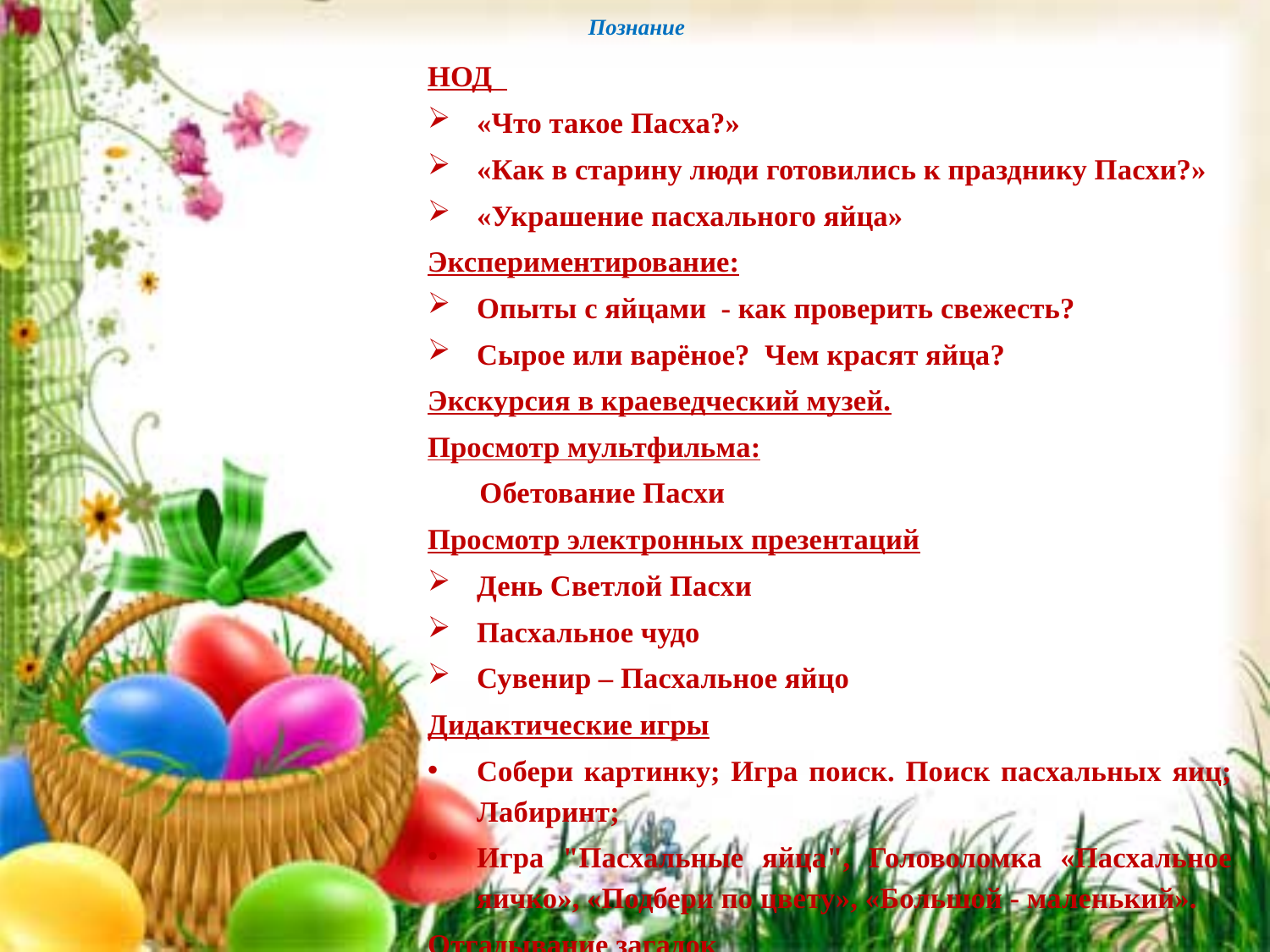

# Познание
НОД
«Что такое Пасха?»
«Как в старину люди готовились к празднику Пасхи?»
«Украшение пасхального яйца»
Экспериментирование:
Опыты с яйцами  - как проверить свежесть?
Сырое или варёное?  Чем красят яйца?
Экскурсия в краеведческий музей.
Просмотр мультфильма:
       Обетование Пасхи
Просмотр электронных презентаций
День Светлой Пасхи
Пасхальное чудо
Сувенир – Пасхальное яйцо
Дидактические игры
Собери картинку; Игра поиск. Поиск пасхальных яиц; Лабиринт;
Игра "Пасхальные яйца", Головоломка «Пасхальное яичко», «Подбери по цвету», «Большой - маленький».
Отгадывание загадок